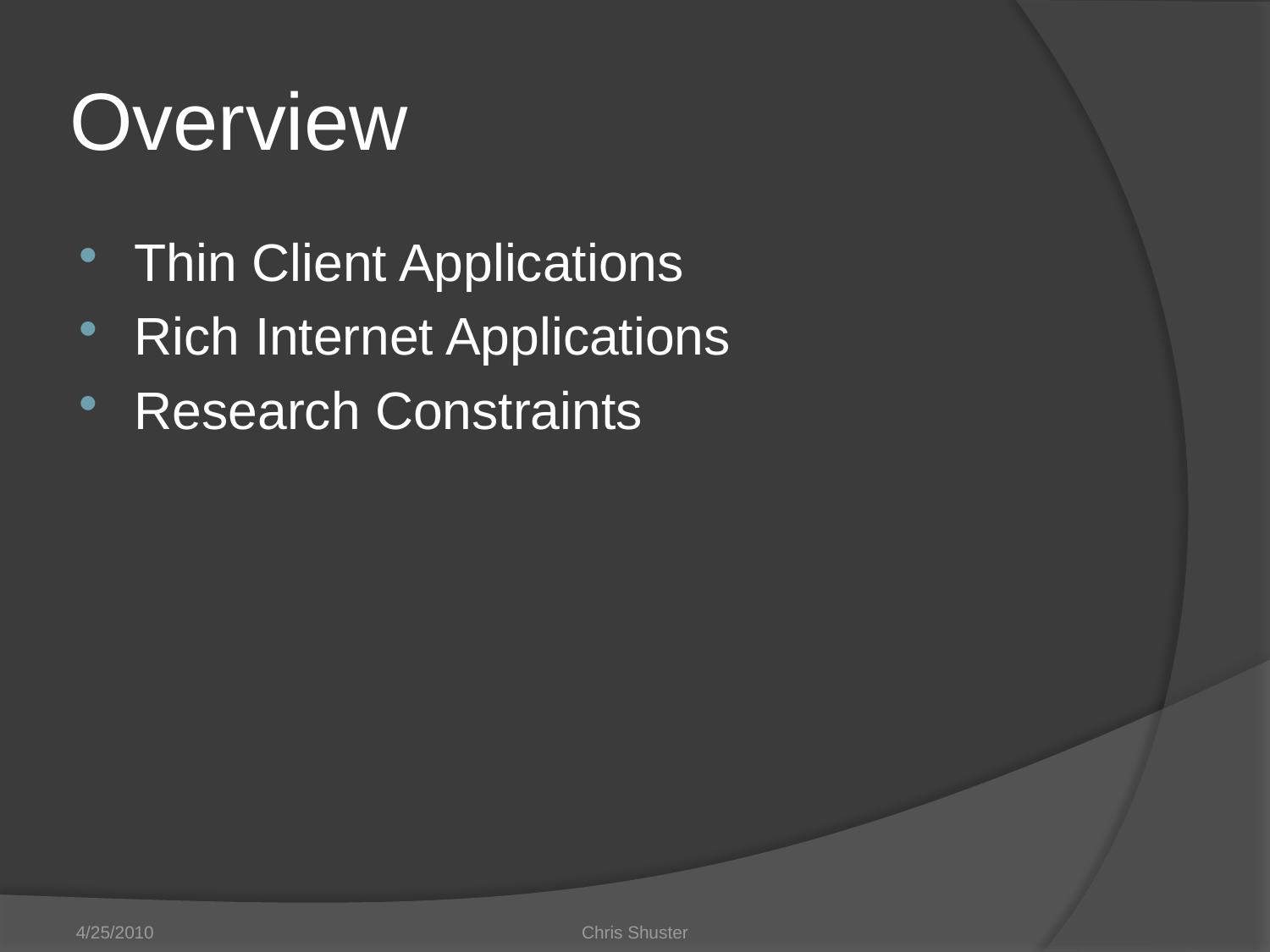

# Overview
Thin Client Applications
Rich Internet Applications
Research Constraints
4/25/2010
Chris Shuster